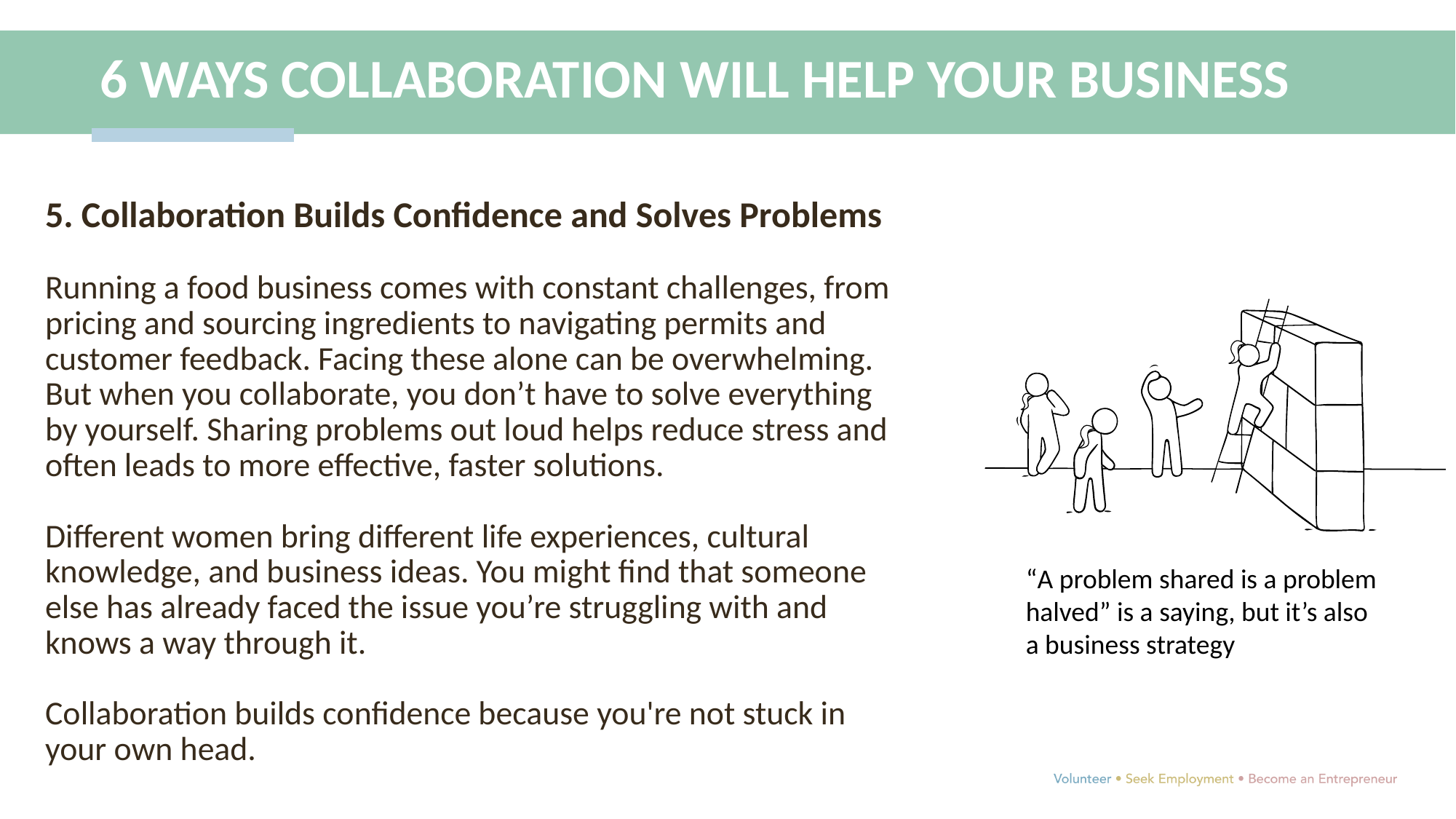

6 WAYS COLLABORATION WILL HELP YOUR BUSINESS
5. Collaboration Builds Confidence and Solves Problems

Running a food business comes with constant challenges, from pricing and sourcing ingredients to navigating permits and customer feedback. Facing these alone can be overwhelming. But when you collaborate, you don’t have to solve everything by yourself. Sharing problems out loud helps reduce stress and often leads to more effective, faster solutions.

Different women bring different life experiences, cultural knowledge, and business ideas. You might find that someone else has already faced the issue you’re struggling with and knows a way through it.

Collaboration builds confidence because you're not stuck in your own head.

“A problem shared is a problem halved” is a saying, but it’s also a business strategy